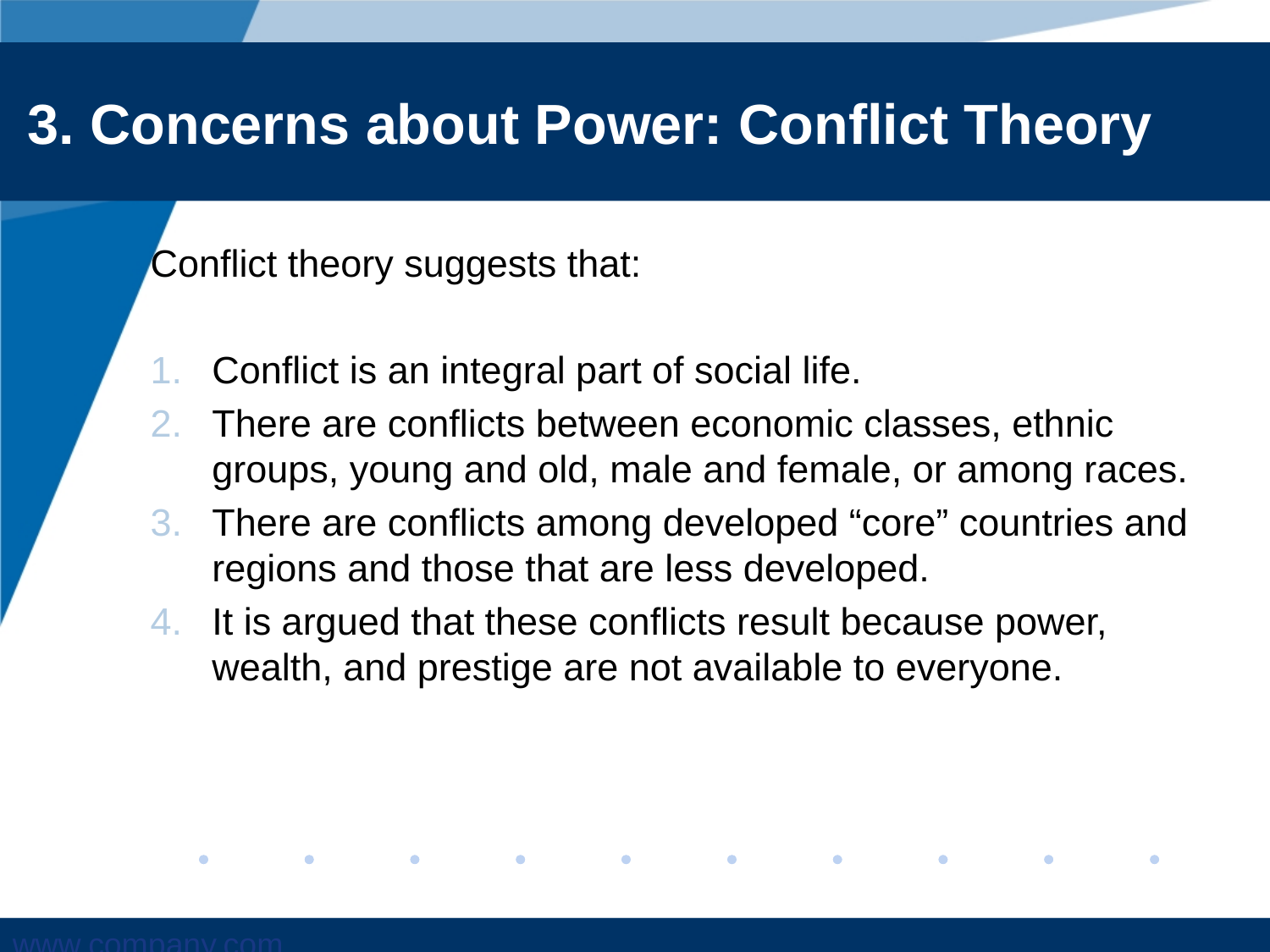

# 3. Concerns about Power: Conflict Theory
Conflict theory suggests that:

Conflict is an integral part of social life.
There are conflicts between economic classes, ethnic groups, young and old, male and female, or among races.
There are conflicts among developed “core” countries and regions and those that are less developed.
It is argued that these conflicts result because power, wealth, and prestige are not available to everyone.